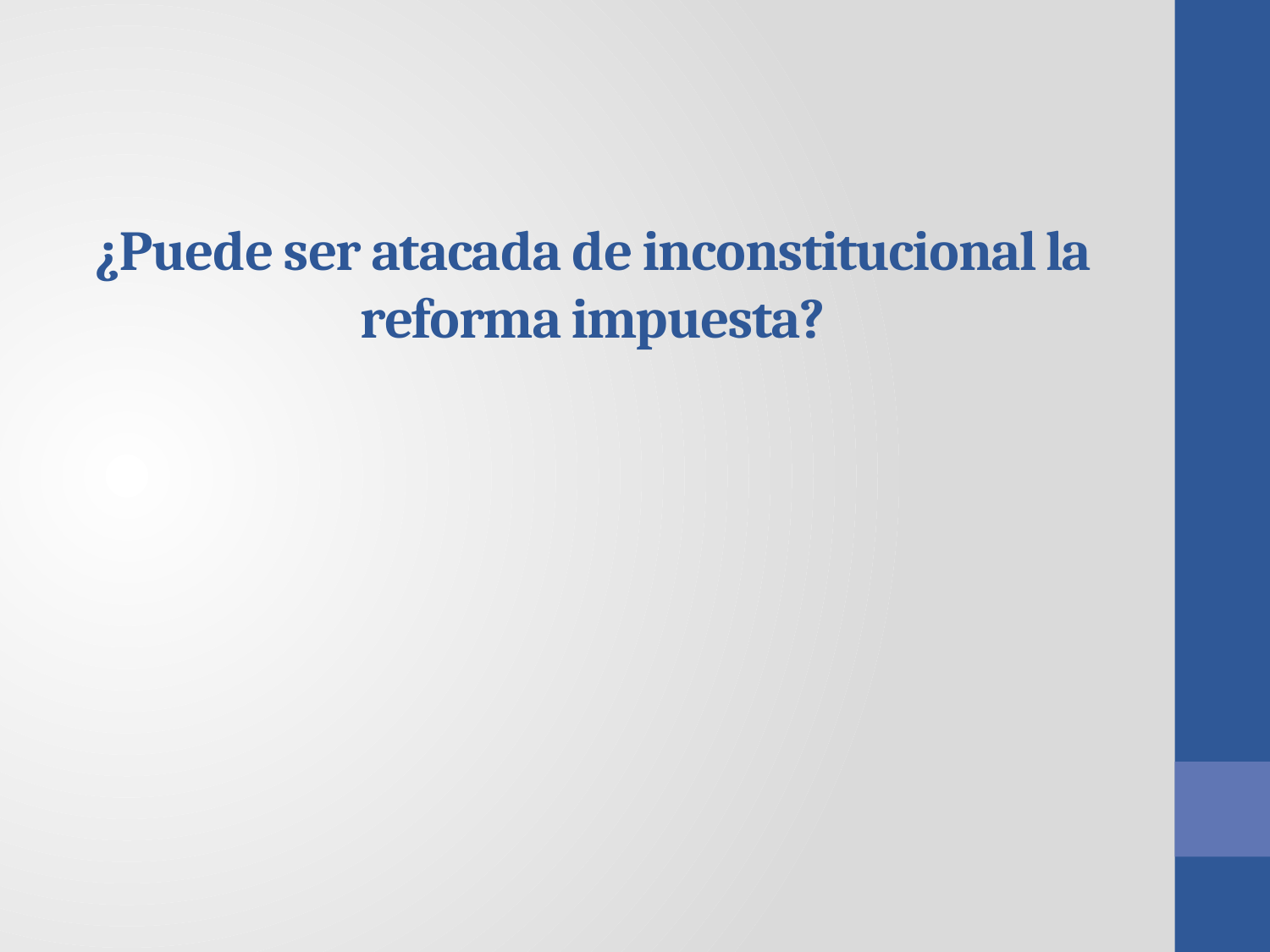

# ¿Puede ser atacada de inconstitucional la reforma impuesta?